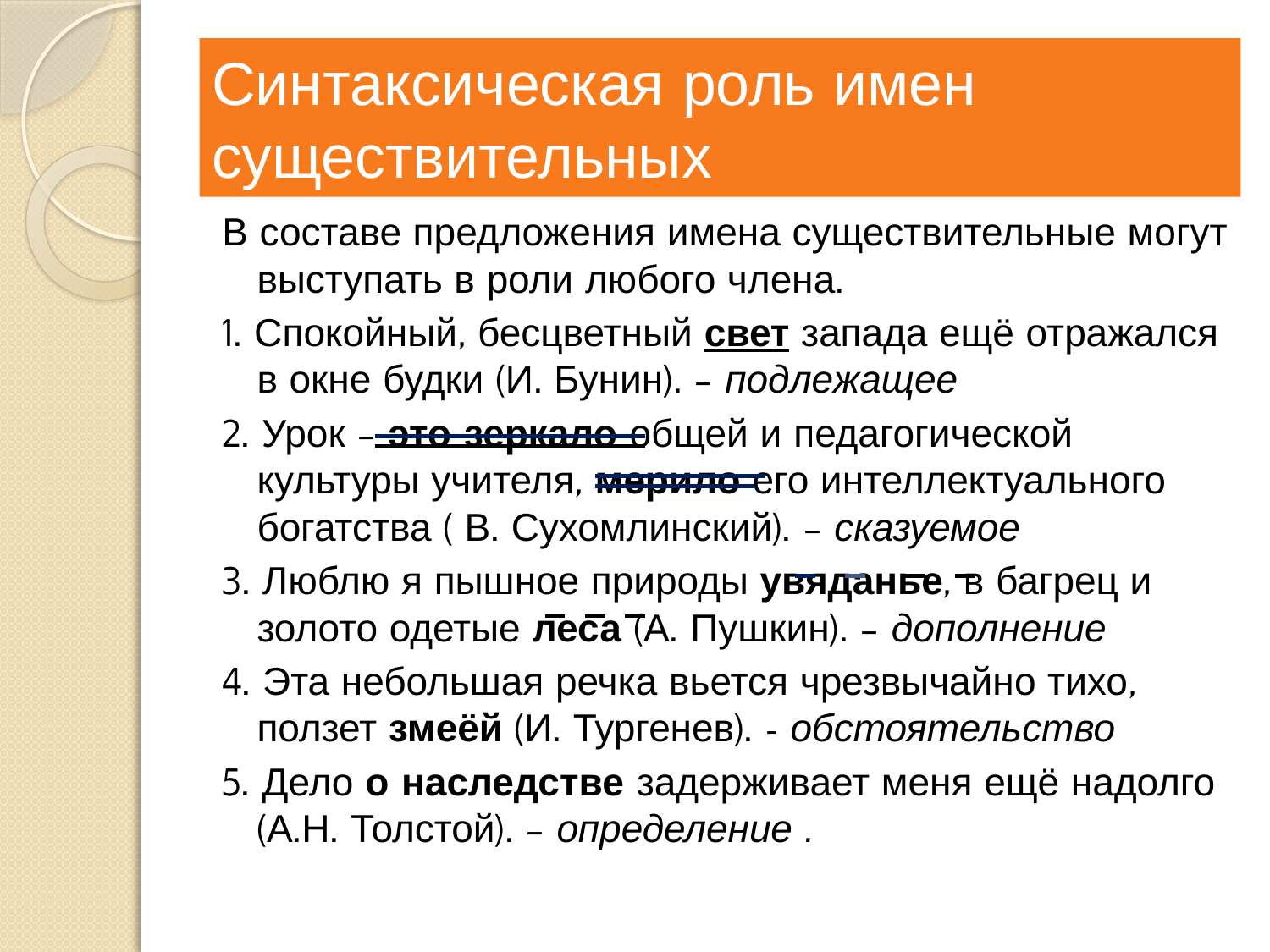

# Синтаксическая роль имен существительных
В составе предложения имена существительные могут выступать в роли любого члена.
1. Спокойный, бесцветный свет запада ещё отражался в окне будки (И. Бунин). – подлежащее
2. Урок – это зеркало общей и педагогической культуры учителя, мерило его интеллектуального богатства ( В. Сухомлинский). – сказуемое
3. Люблю я пышное природы увяданье, в багрец и золото одетые леса (А. Пушкин). – дополнение
4. Эта небольшая речка вьется чрезвычайно тихо, ползет змеёй (И. Тургенев). - обстоятельство
5. Дело о наследстве задерживает меня ещё надолго (А.Н. Толстой). – определение .